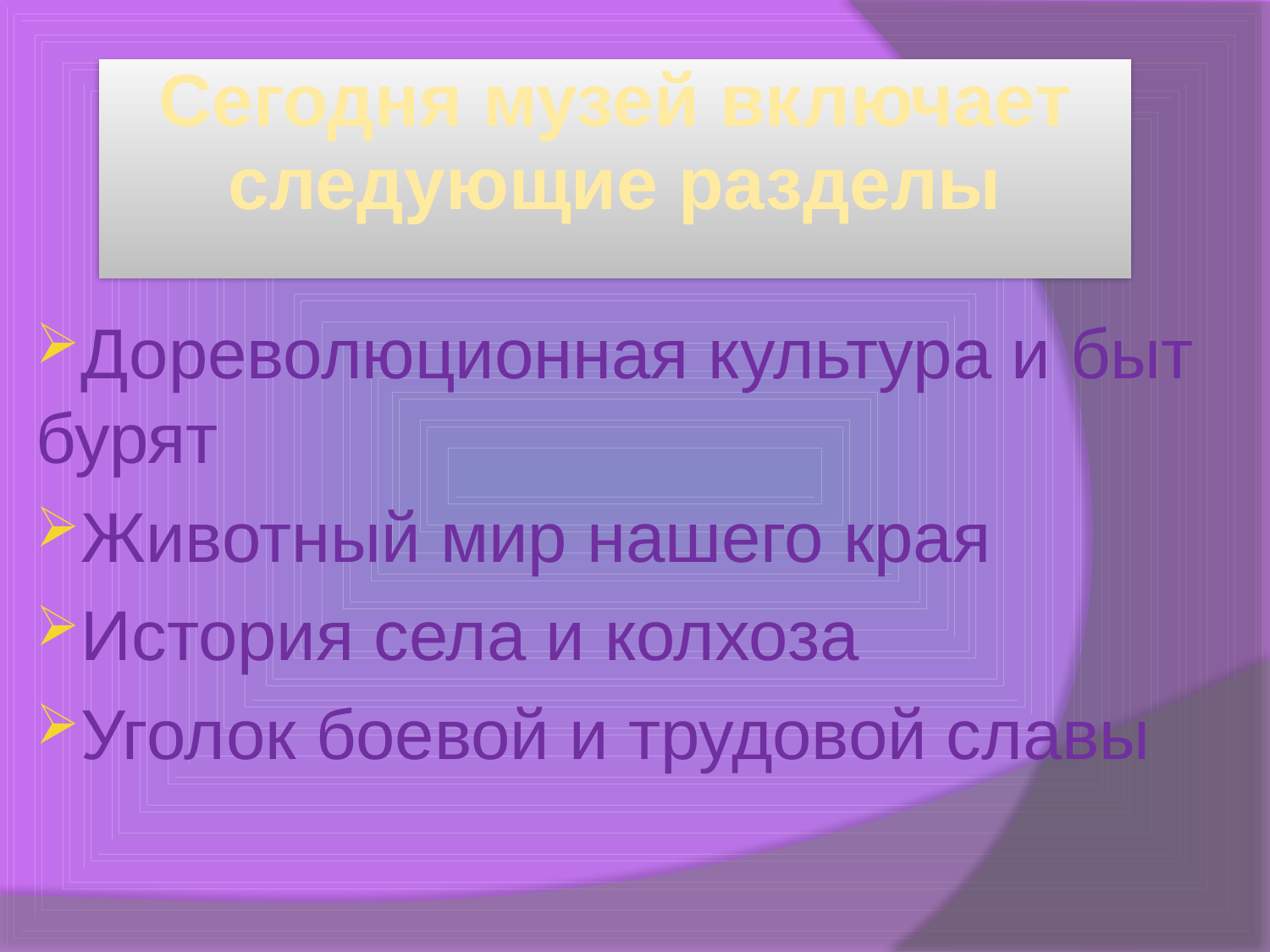

# Сегодня музей включает следующие разделы
Дореволюционная культура и быт бурят
Животный мир нашего края
История села и колхоза
Уголок боевой и трудовой славы